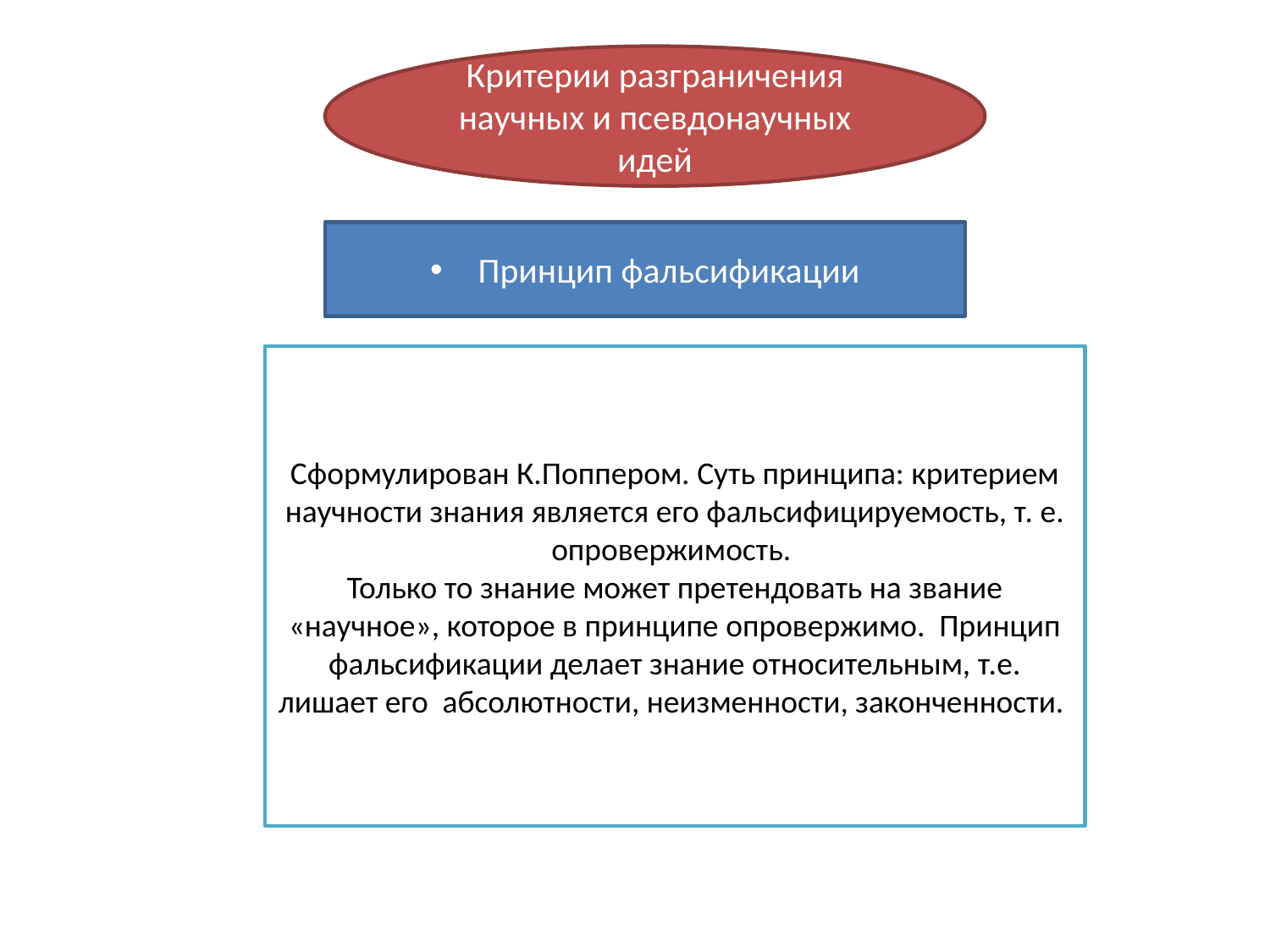

#
Критерии разграничения научных и псевдонаучных идей
Принцип фальсификации
Сформулирован К.Поппером. Суть принципа: критерием научности знания является его фальсифицируемость, т. е. опровержимость.
Только то знание может претендовать на звание «научное», которое в принципе опровержимо.  Принцип фальсификации делает знание относительным, т.е. лишает его  абсолютности, неизменности, законченности.